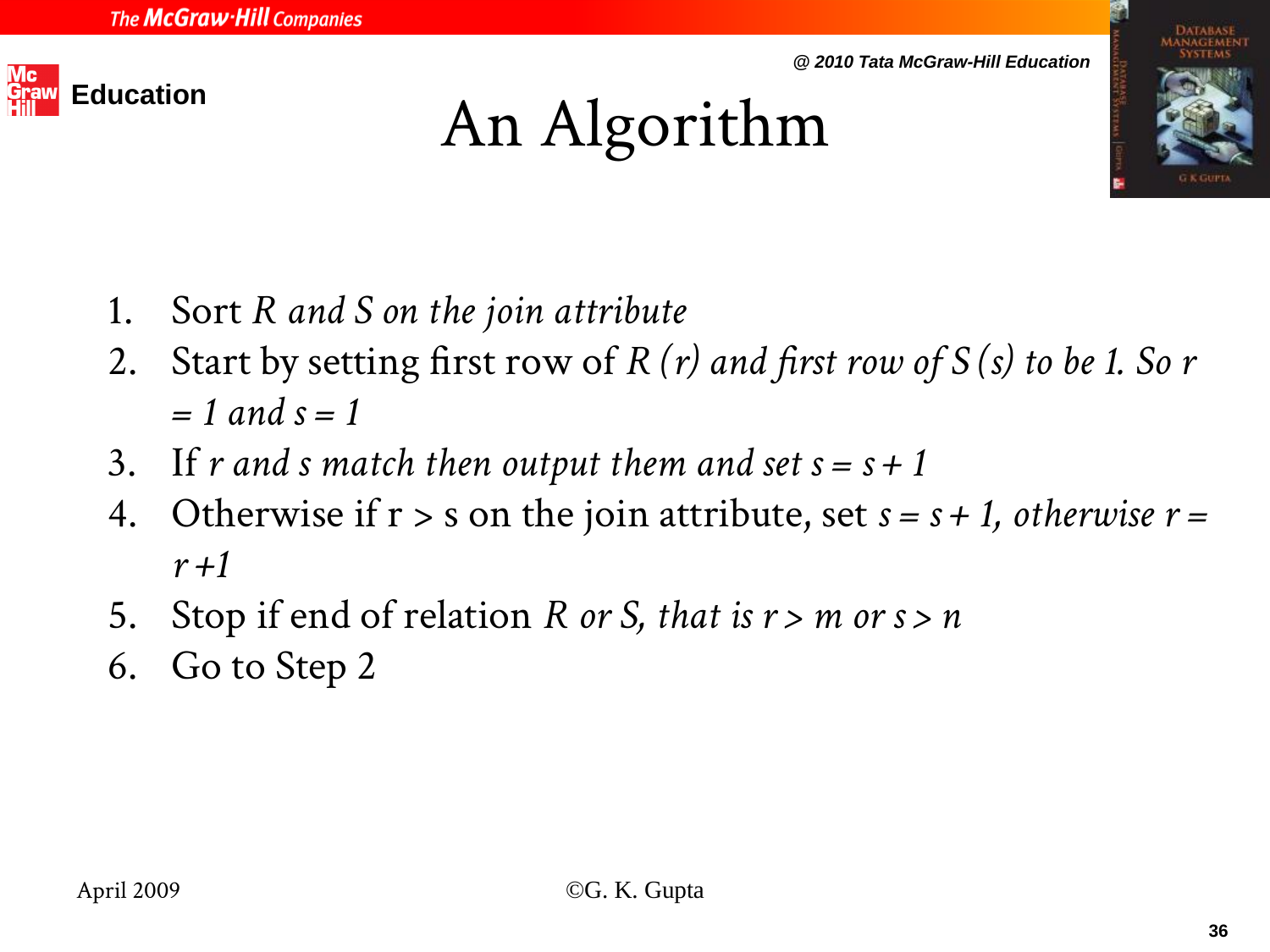

# An Algorithm
Sort R and S on the join attribute
Start by setting first row of R (r) and first row of S (s) to be 1. So r = 1 and s = 1
If r and s match then output them and set s = s + 1
Otherwise if r > s on the join attribute, set s = s + 1, otherwise r = r +1
Stop if end of relation R or S, that is r > m or s > n
Go to Step 2
April 2009
©G. K. Gupta